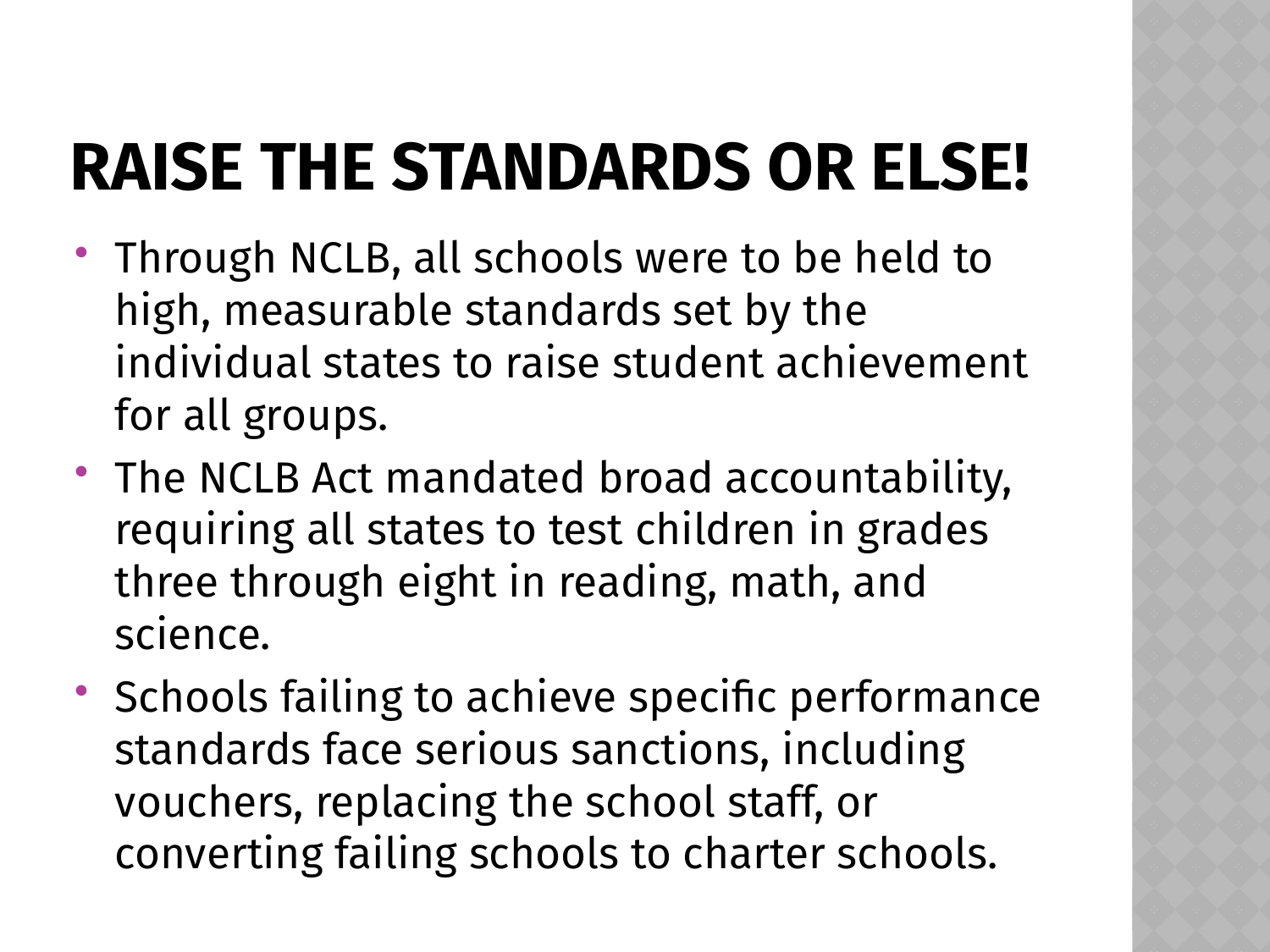

# Raise the standards or else!
Through NCLB, all schools were to be held to high, measurable standards set by the individual states to raise student achievement for all groups.
The NCLB Act mandated broad accountability, requiring all states to test children in grades three through eight in reading, math, and science.
Schools failing to achieve specific performance standards face serious sanctions, including vouchers, replacing the school staff, or converting failing schools to charter schools.